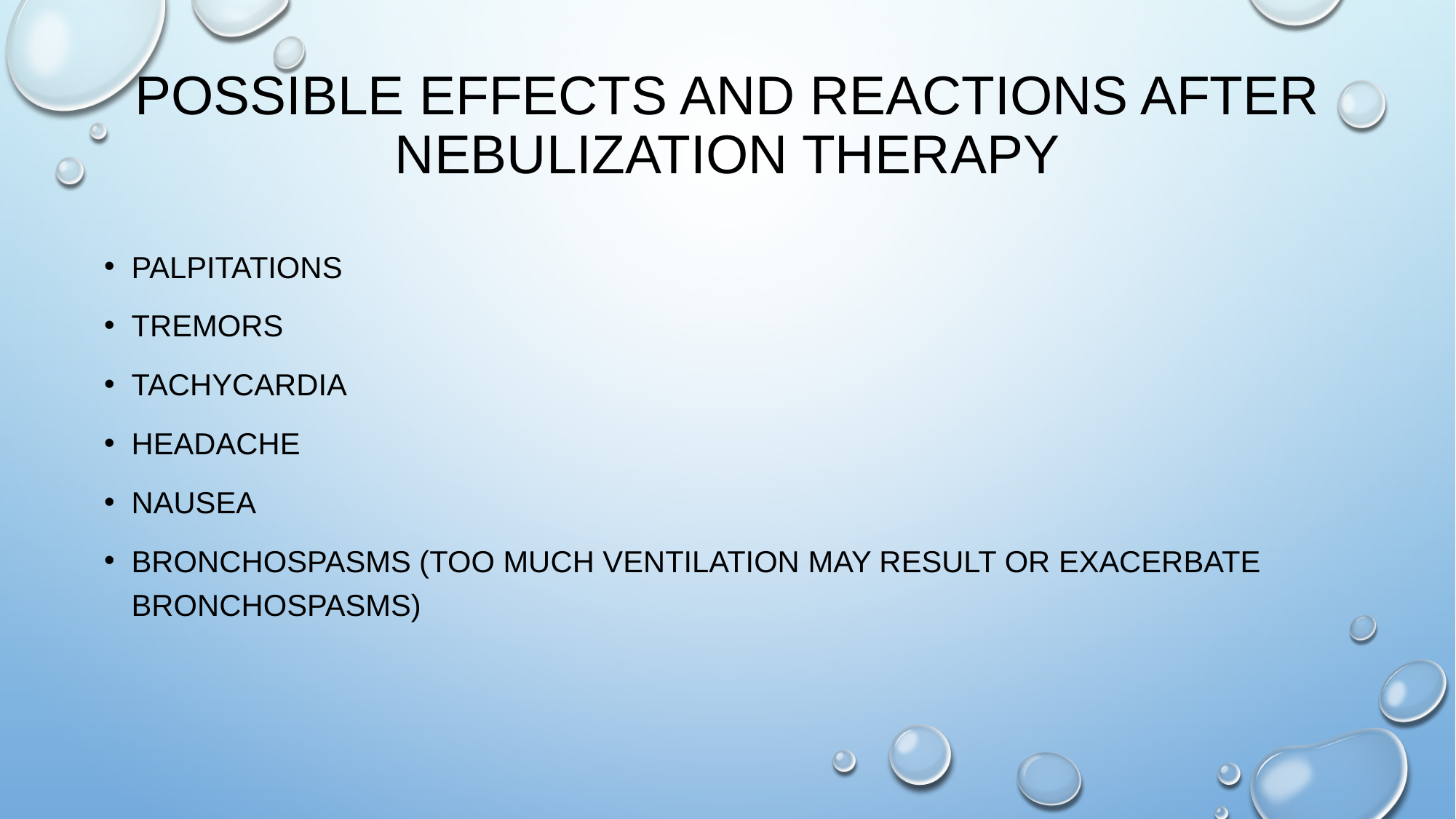

# Possible effects and reactions after nebulization therapy
Palpitations
Tremors
Tachycardia
Headache
Nausea
Bronchospasms (too much ventilation may result or exacerbate bronchospasms)